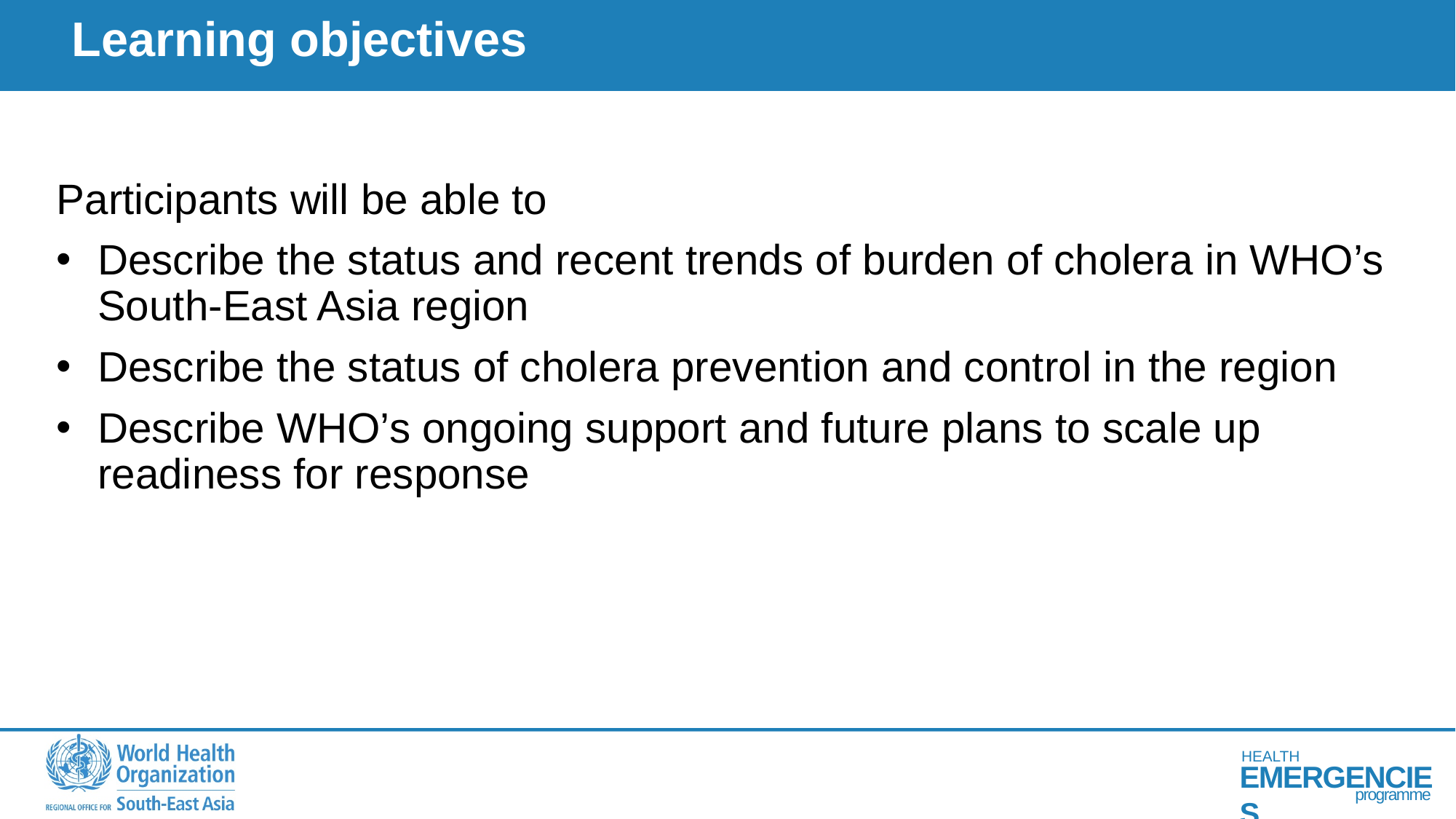

Learning objectives
Participants will be able to
Describe the status and recent trends of burden of cholera in WHO’s South-East Asia region
Describe the status of cholera prevention and control in the region
Describe WHO’s ongoing support and future plans to scale up readiness for response